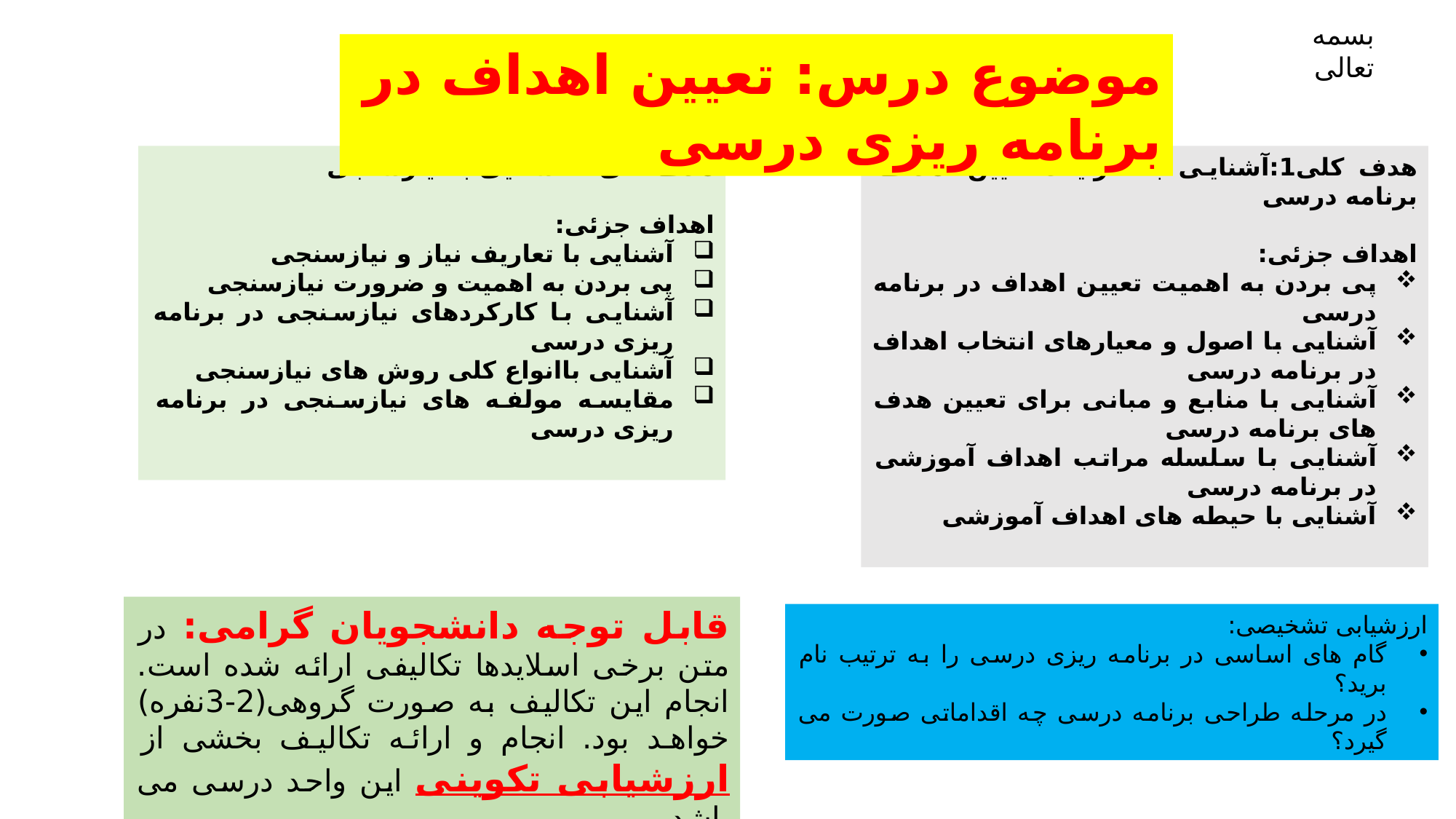

بسمه تعالی
موضوع درس: تعیین اهداف در برنامه ریزی درسی
هدف کلی2 :آشنایی با نیازسنجی

اهداف جزئی:
آشنایی با تعاریف نیاز و نیازسنجی
پی بردن به اهمیت و ضرورت نیازسنجی
آشنایی با کارکردهای نیازسنجی در برنامه ریزی درسی
آشنایی باانواع کلی روش های نیازسنجی
مقایسه مولفه های نیازسنجی در برنامه ریزی درسی

هدف کلی1:آشنایی با فرایند تعیین اهداف برنامه درسی

اهداف جزئی:
پی بردن به اهمیت تعیین اهداف در برنامه درسی
آشنایی با اصول و معیارهای انتخاب اهداف در برنامه درسی
آشنایی با منابع و مبانی برای تعیین هدف های برنامه درسی
آشنایی با سلسله مراتب اهداف آموزشی در برنامه درسی
آشنایی با حیطه های اهداف آموزشی

قابل توجه دانشجویان گرامی: در متن برخی اسلایدها تکالیفی ارائه شده است. انجام این تکالیف به صورت گروهی(2-3نفره) خواهد بود. انجام و ارائه تکالیف بخشی از ارزشیابی تکوینی این واحد درسی می باشد.
ارزشیابی تشخیصی:
گام های اساسی در برنامه ریزی درسی را به ترتیب نام برید؟
در مرحله طراحی برنامه درسی چه اقداماتی صورت می گیرد؟